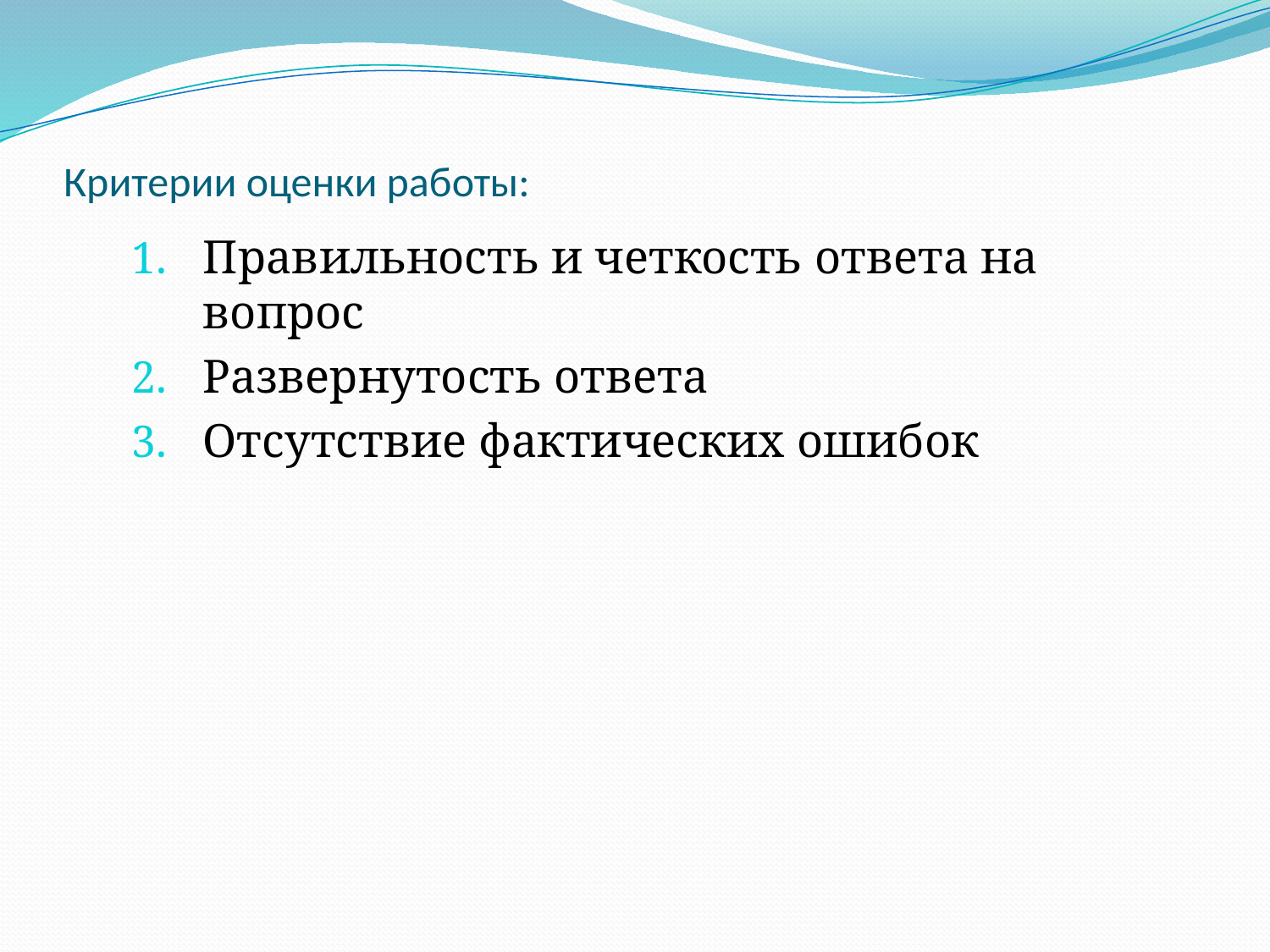

# Критерии оценки работы:
Правильность и четкость ответа на вопрос
Развернутость ответа
Отсутствие фактических ошибок